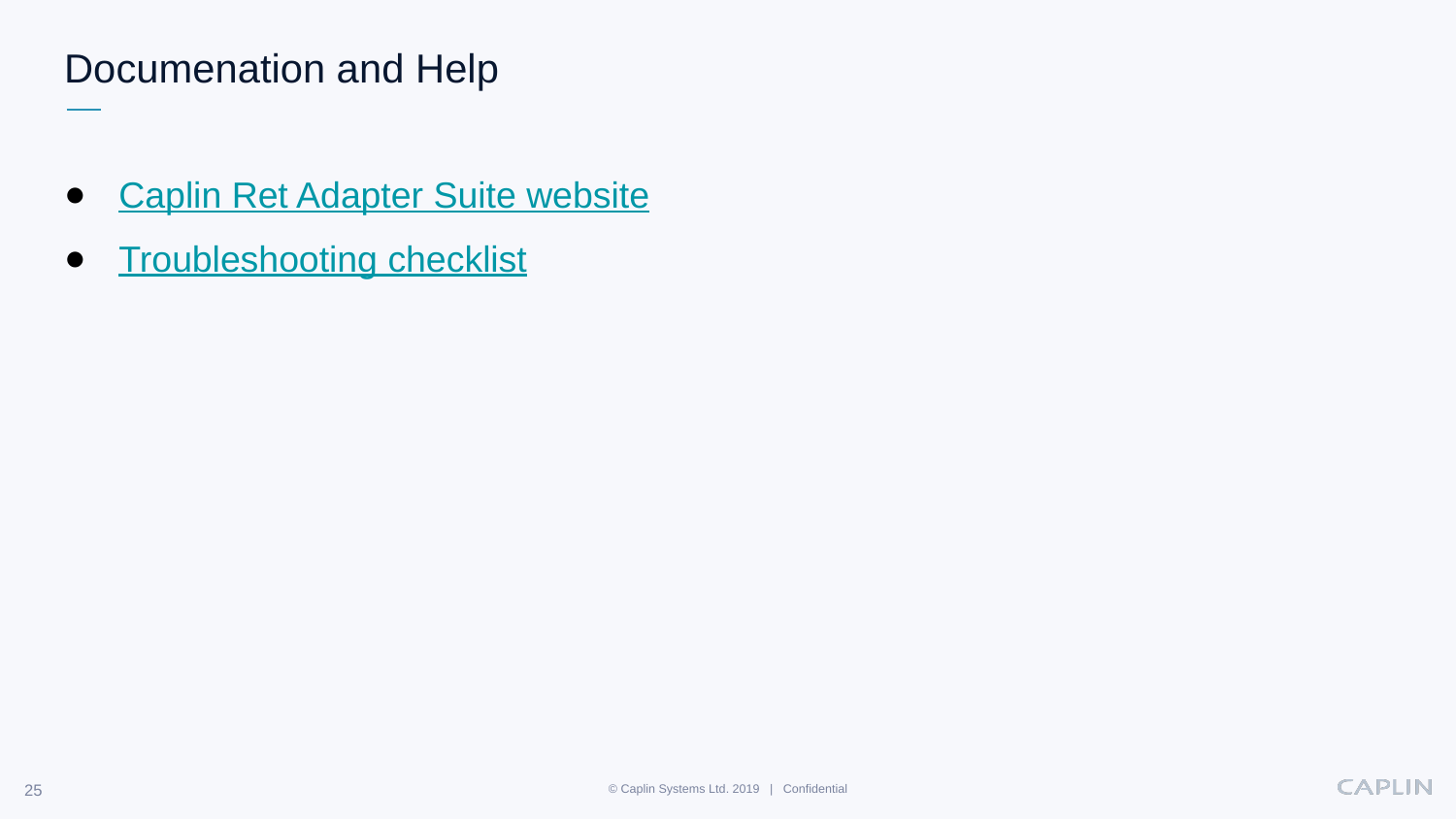

# Documenation and Help
Caplin Ret Adapter Suite website
Troubleshooting checklist